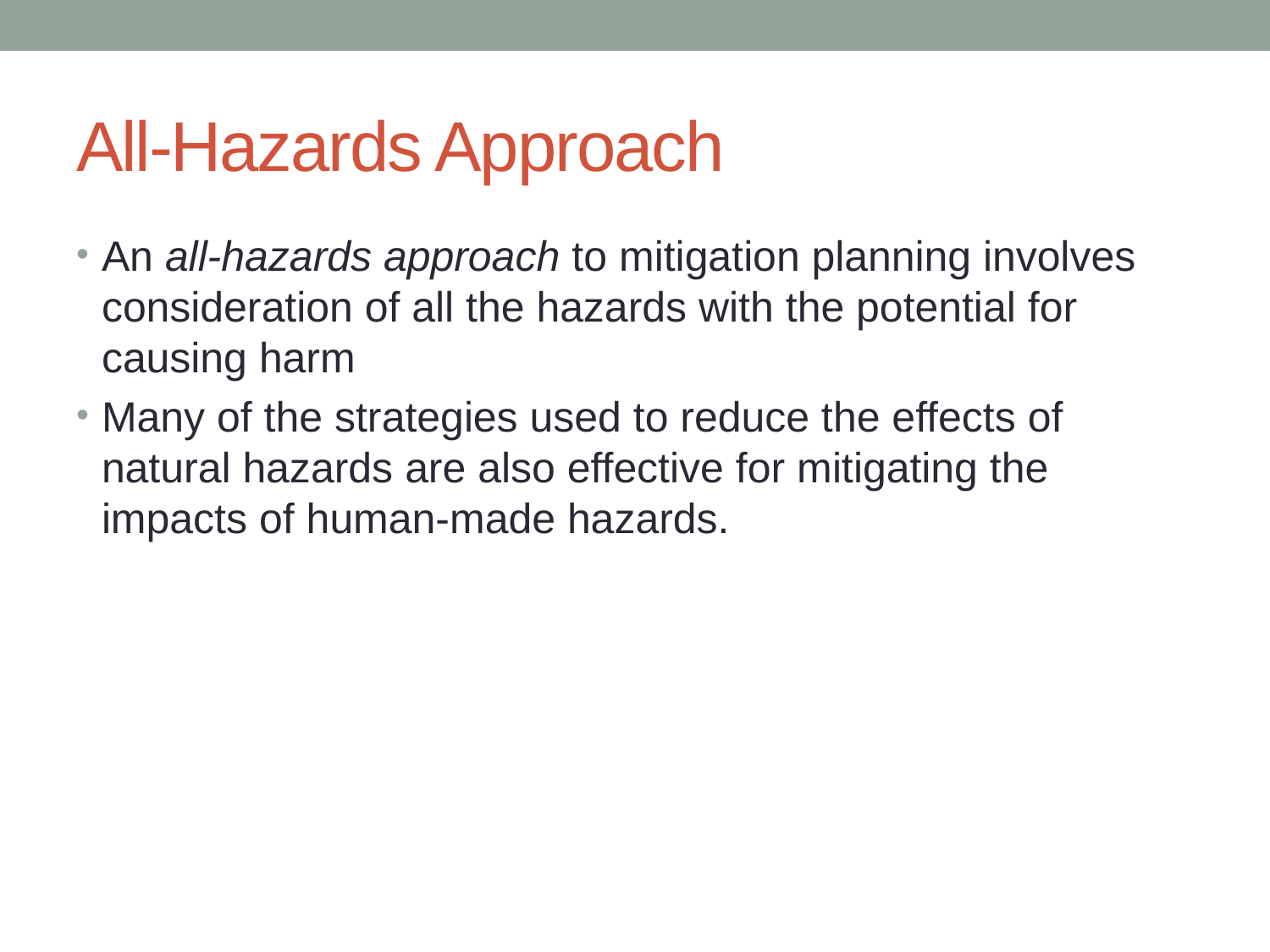

# All-Hazards Approach
An all-hazards approach to mitigation planning involves consideration of all the hazards with the potential for causing harm
Many of the strategies used to reduce the effects of natural hazards are also effective for mitigating the impacts of human-made hazards.